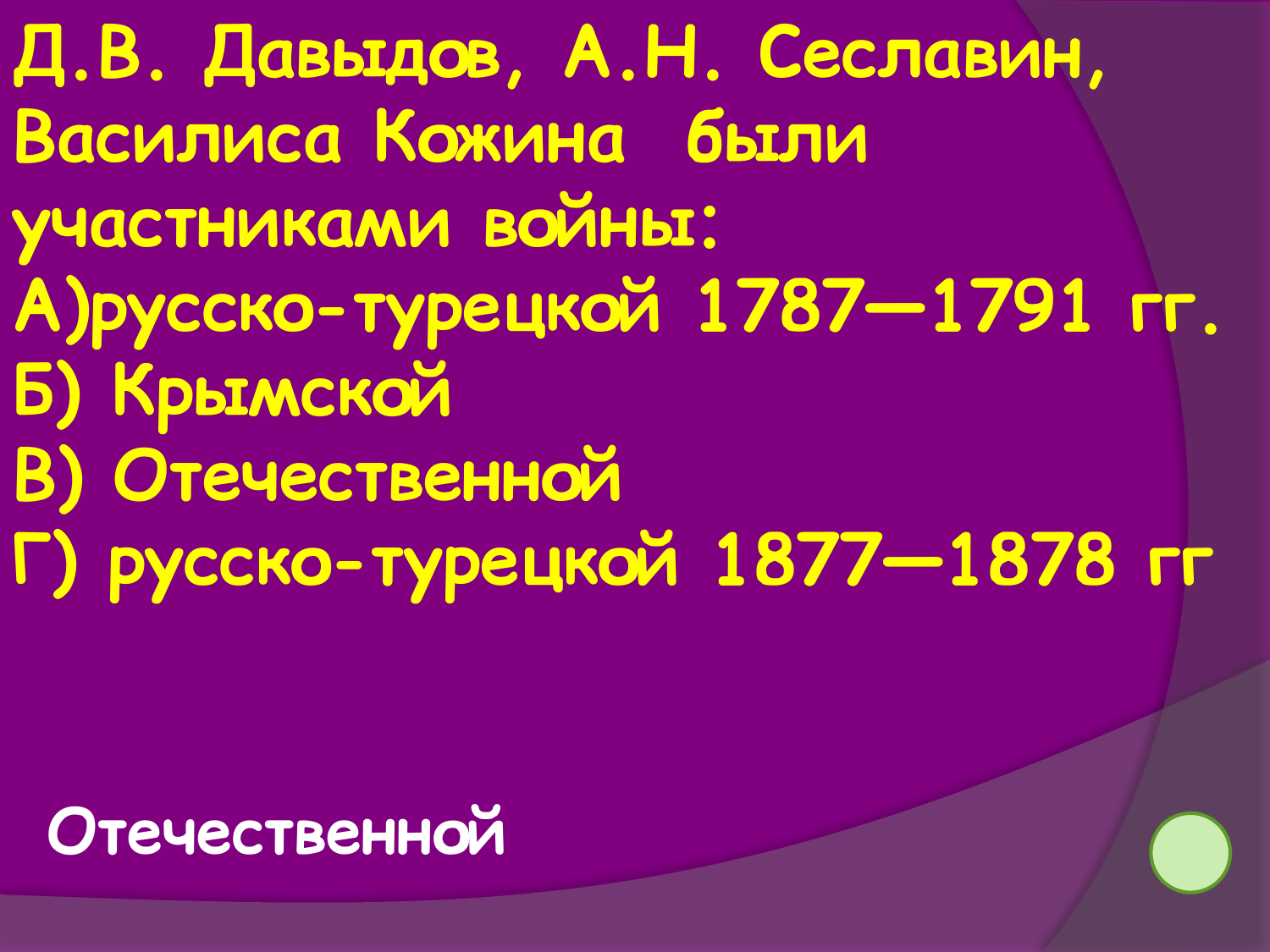

Д.В. Давыдов, А.Н. Сеславин, Василиса Кожина  были участниками войны:
А)русско-турецкой 1787—1791 гг.
Б) Крымской
В) Отечественной
Г) русско-турецкой 1877—1878 гг

Отечественной